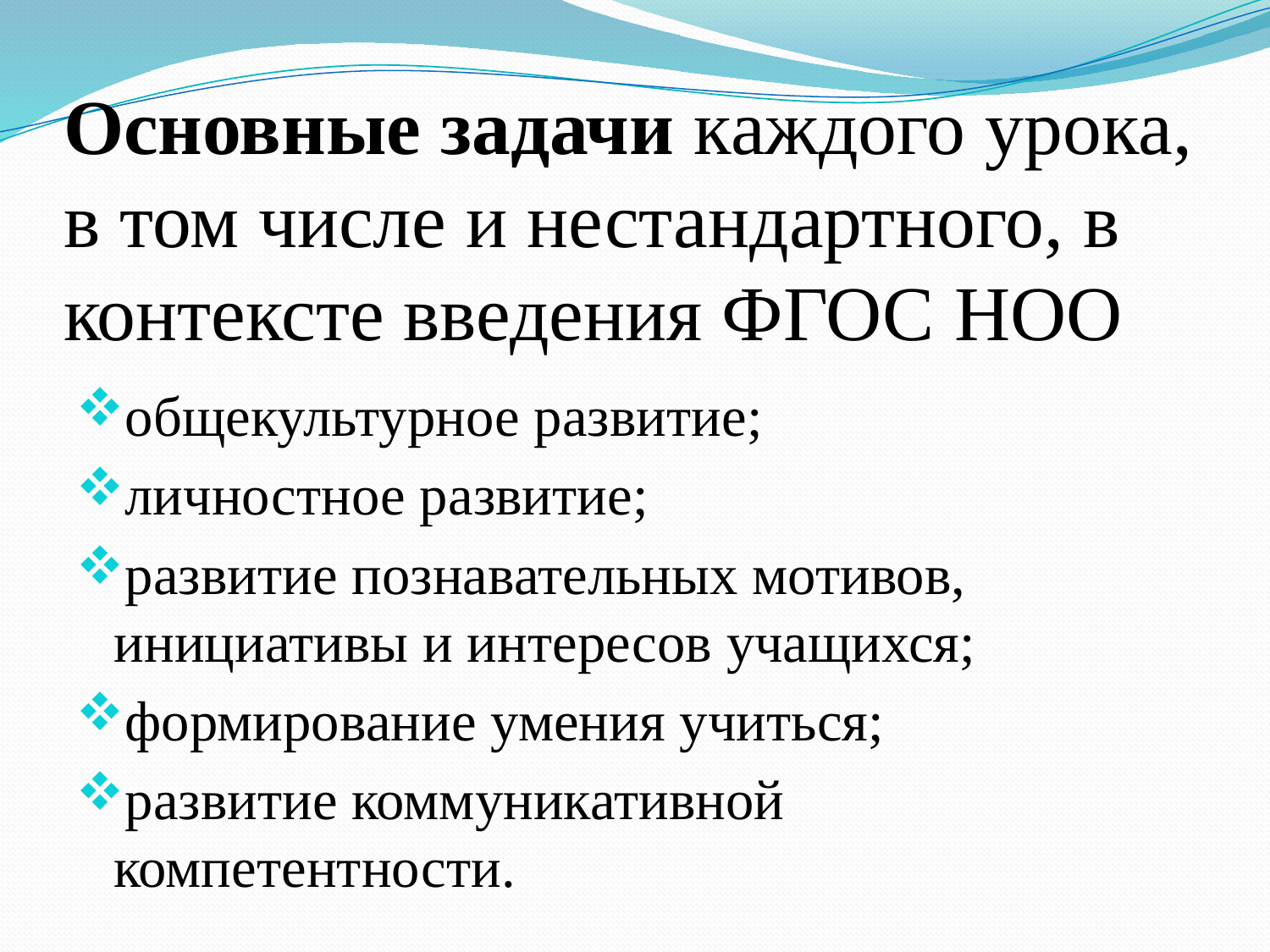

# Основные задачи каждого урока, в том числе и нестандартного, в контексте введения ФГОС НОО

общекультурное развитие;
личностное развитие;
развитие познавательных мотивов, инициативы и интересов учащихся;
формирование умения учиться;
развитие коммуникативной компетентности.